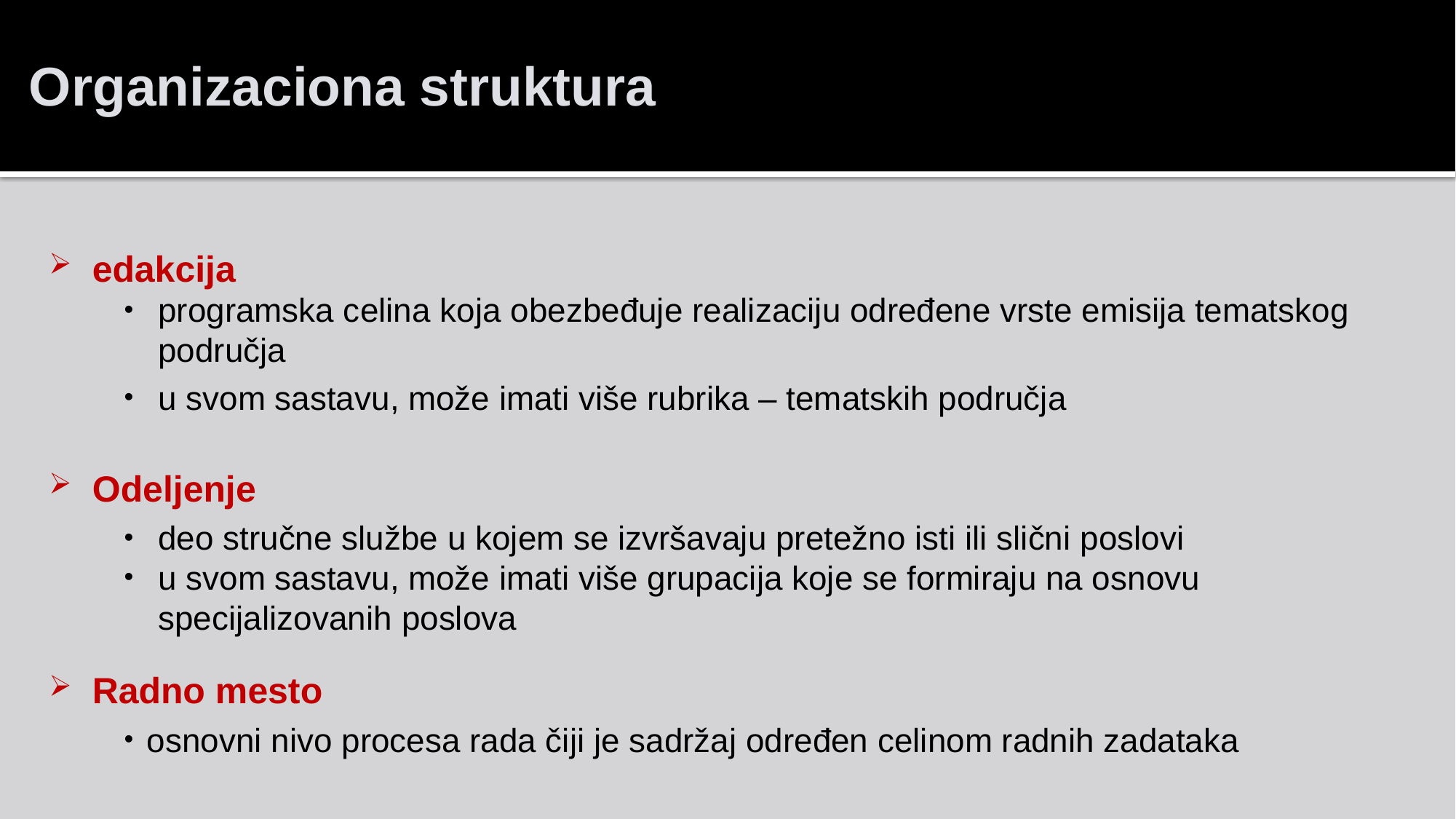

# Organizaciona struktura

edakcija
programska celina koja obezbeđuje realizaciju određene vrste emisija tematskog područja
u svom sastavu, može imati više rubrika – tematskih područja

Odeljenje
deo stručne službe u kojem se izvršavaju pretežno isti ili slični poslovi
u svom sastavu, može imati više grupacija koje se formiraju na osnovu specijalizovanih poslova

Radno mesto
osnovni nivo procesa rada čiji je sadržaj određen celinom radnih zadataka